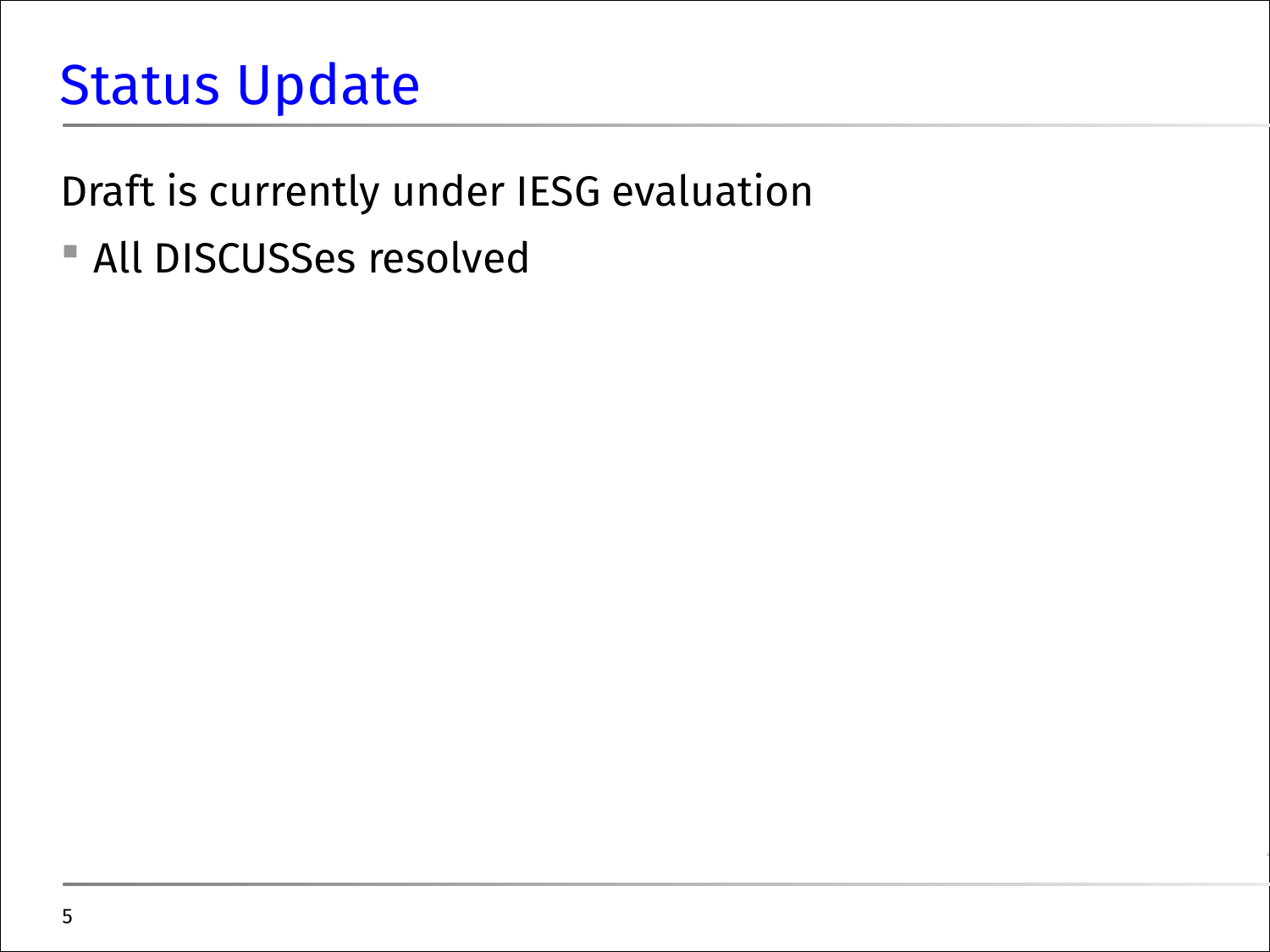

# Status Update
Draft is currently under IESG evaluation
All DISCUSSes resolved

5